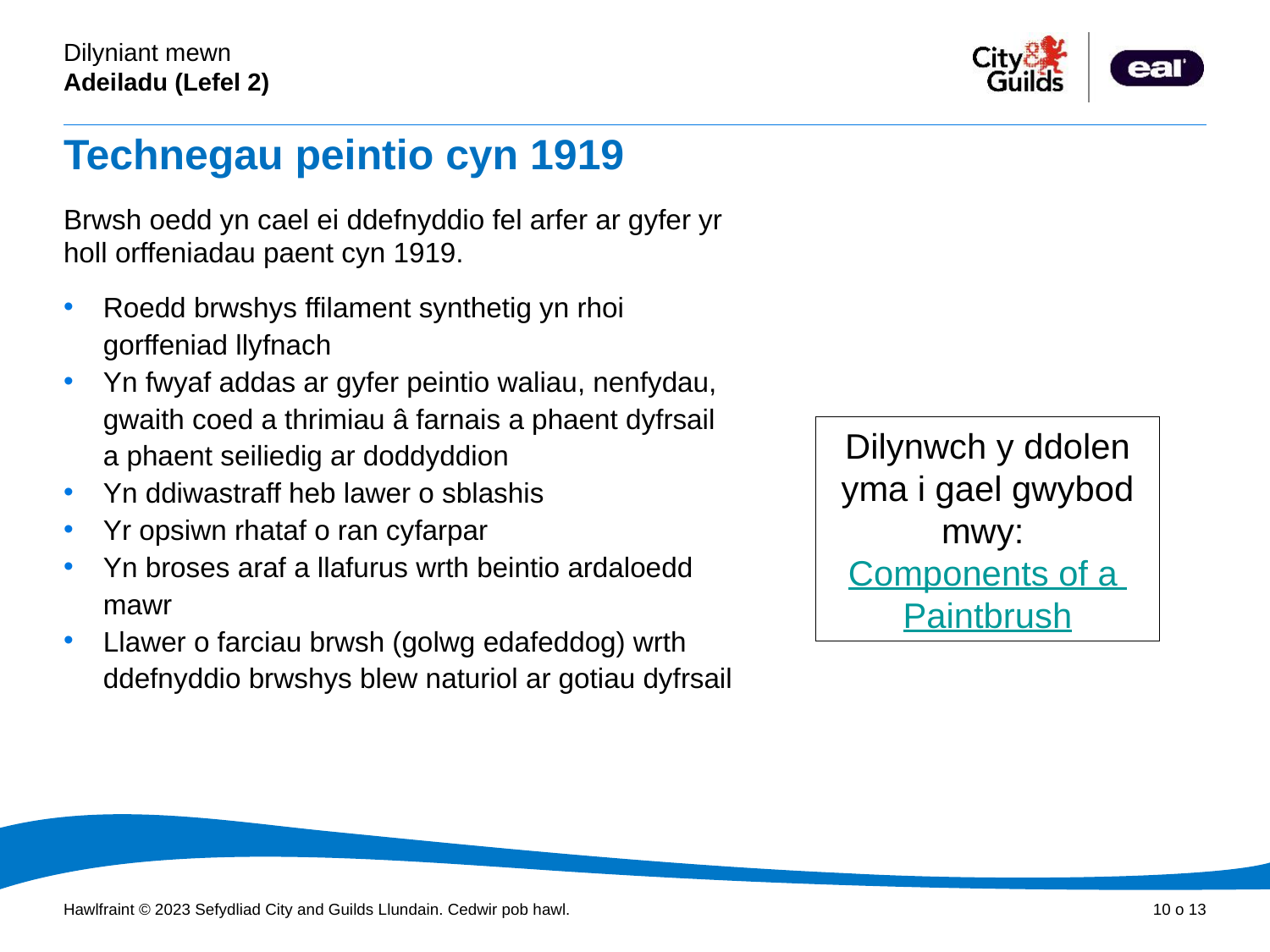

# Technegau peintio cyn 1919
Brwsh oedd yn cael ei ddefnyddio fel arfer ar gyfer yr holl orffeniadau paent cyn 1919.
Roedd brwshys ffilament synthetig yn rhoi gorffeniad llyfnach
Yn fwyaf addas ar gyfer peintio waliau, nenfydau, gwaith coed a thrimiau â farnais a phaent dyfrsail a phaent seiliedig ar doddyddion
Yn ddiwastraff heb lawer o sblashis
Yr opsiwn rhataf o ran cyfarpar
Yn broses araf a llafurus wrth beintio ardaloedd mawr
Llawer o farciau brwsh (golwg edafeddog) wrth ddefnyddio brwshys blew naturiol ar gotiau dyfrsail

Dilynwch y ddolen yma i gael gwybod mwy: Components of a Paintbrush